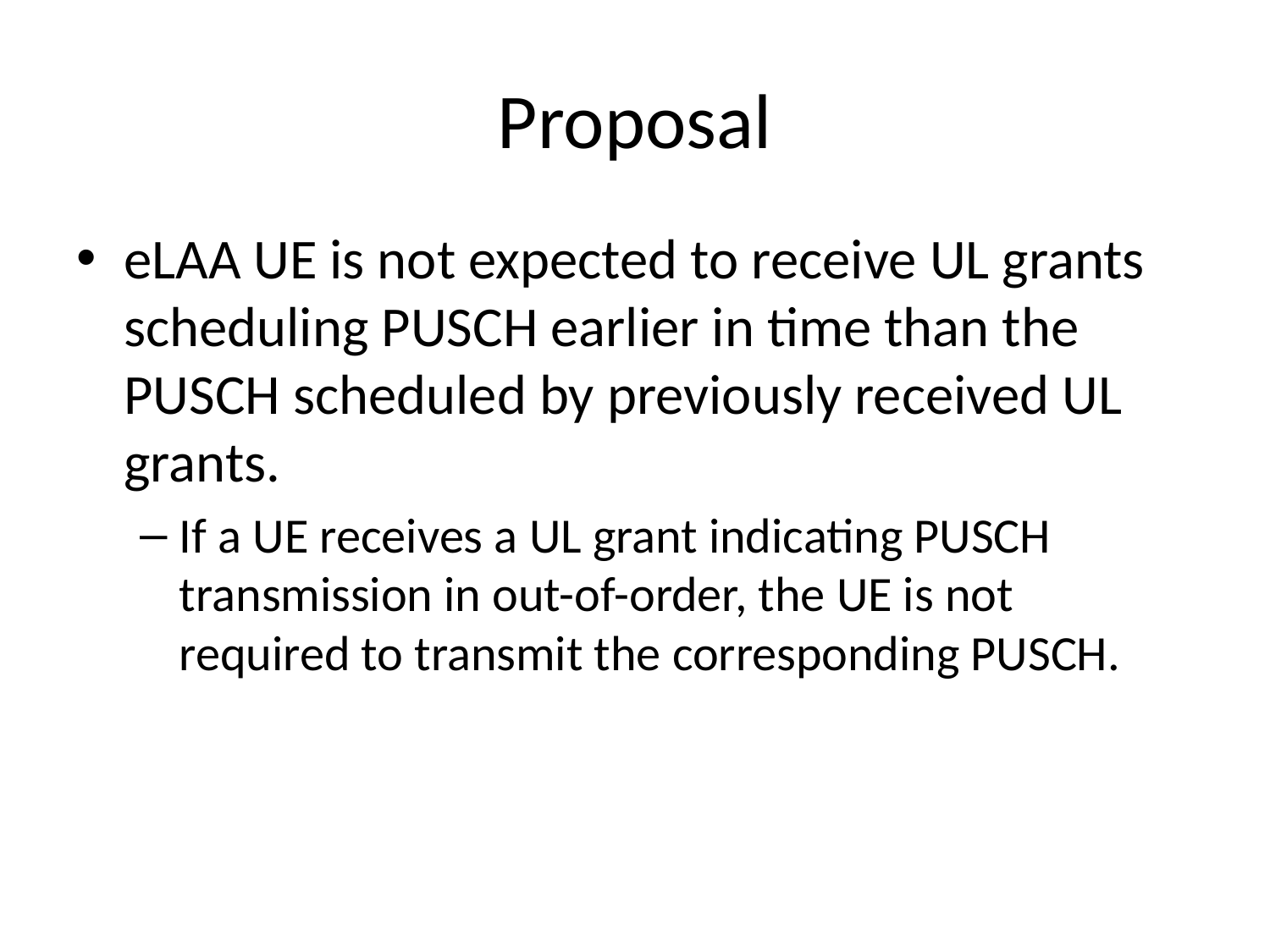

# Proposal
eLAA UE is not expected to receive UL grants scheduling PUSCH earlier in time than the PUSCH scheduled by previously received UL grants.
If a UE receives a UL grant indicating PUSCH transmission in out-of-order, the UE is not required to transmit the corresponding PUSCH.